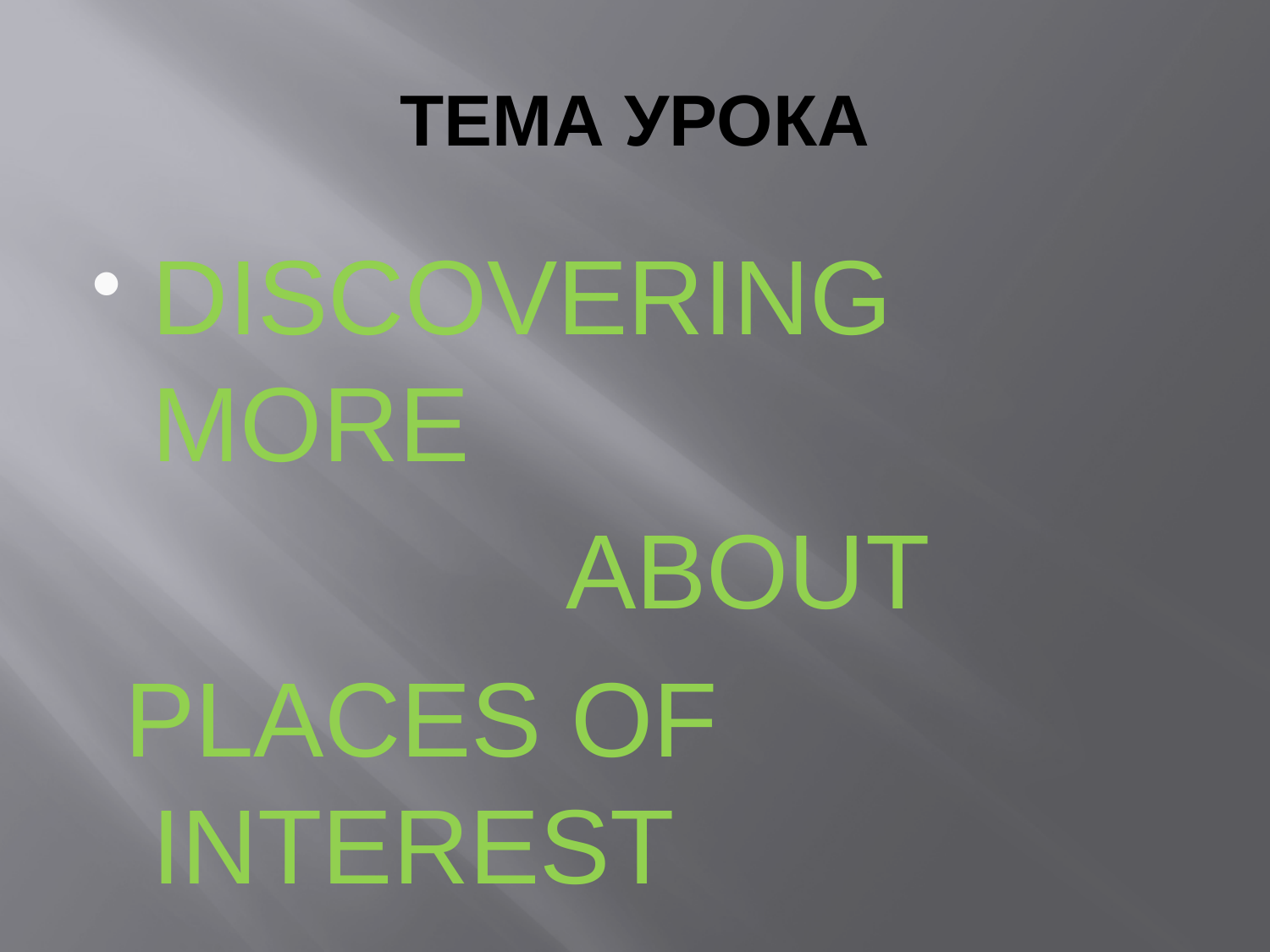

# ТЕМА УРОКА
DISCOVERING MORE
                ABOUT
 PLACES OF INTEREST
            IN LONDON.